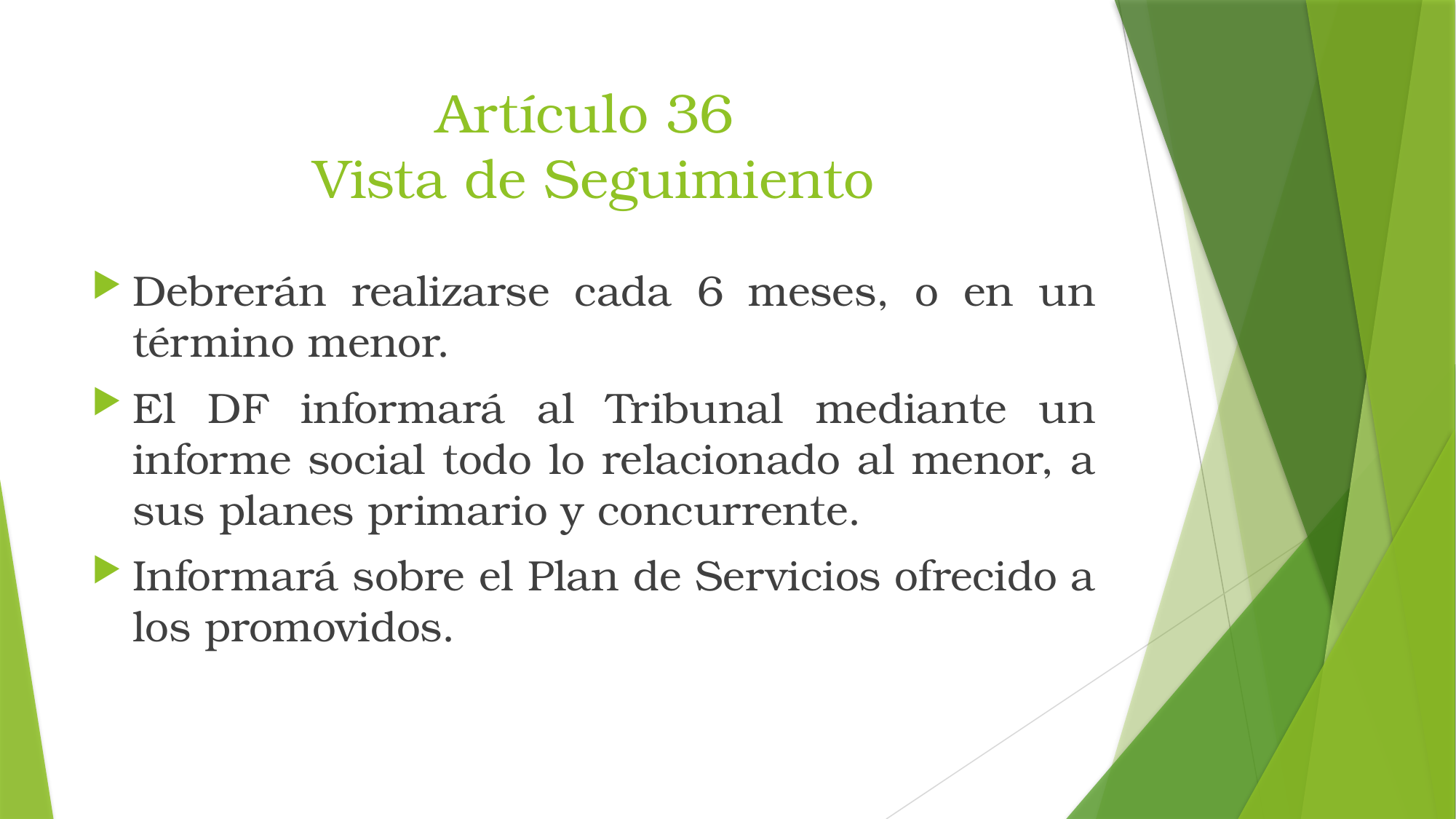

# Artículo 36 Vista de Seguimiento
Debrerán realizarse cada 6 meses, o en un término menor.
El DF informará al Tribunal mediante un informe social todo lo relacionado al menor, a sus planes primario y concurrente.
Informará sobre el Plan de Servicios ofrecido a los promovidos.